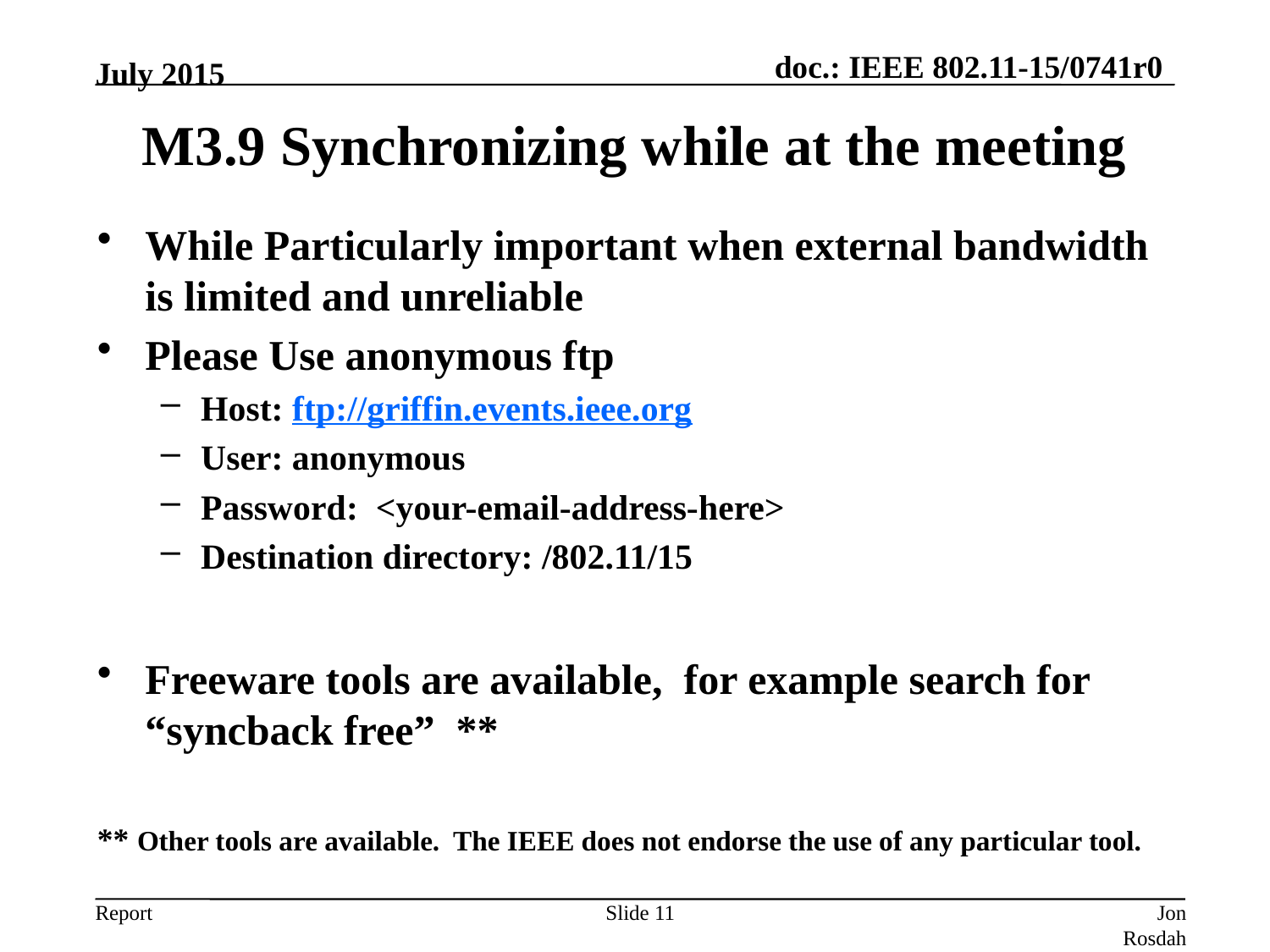

July 2015
# M3.9 Synchronizing while at the meeting
While Particularly important when external bandwidth is limited and unreliable
Please Use anonymous ftp
Host: ftp://griffin.events.ieee.org
User: anonymous
Password:  <your-email-address-here>
Destination directory: /802.11/15

Freeware tools are available,  for example search for “syncback free”  **

** Other tools are available.  The IEEE does not endorse the use of any particular tool.
Slide 11
Jon Rosdahl (CSR)